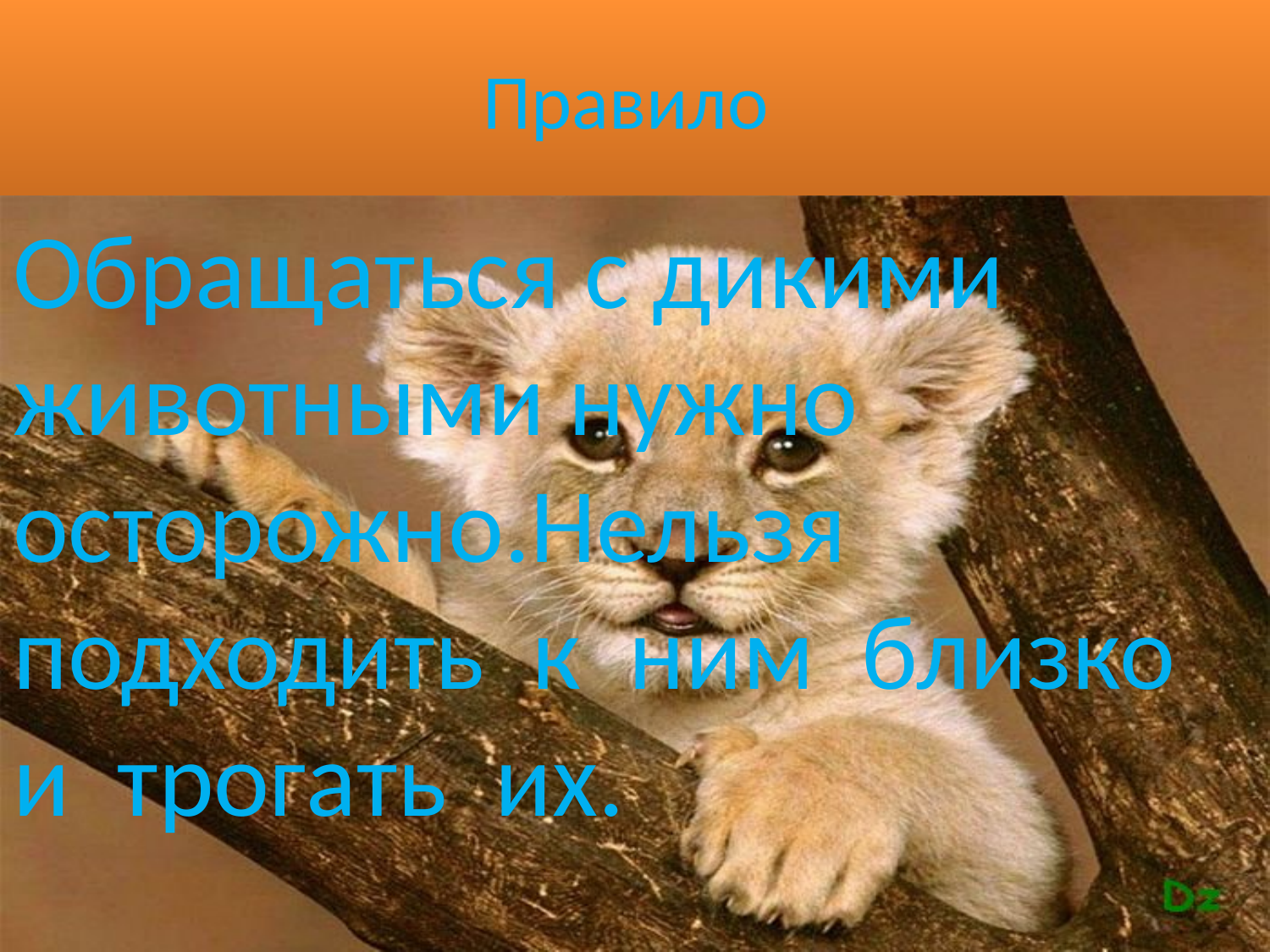

# Правило
Обращаться с дикими животными нужно  осторожно.Нельзя подходить  к  ним  близко  и  трогать  их.